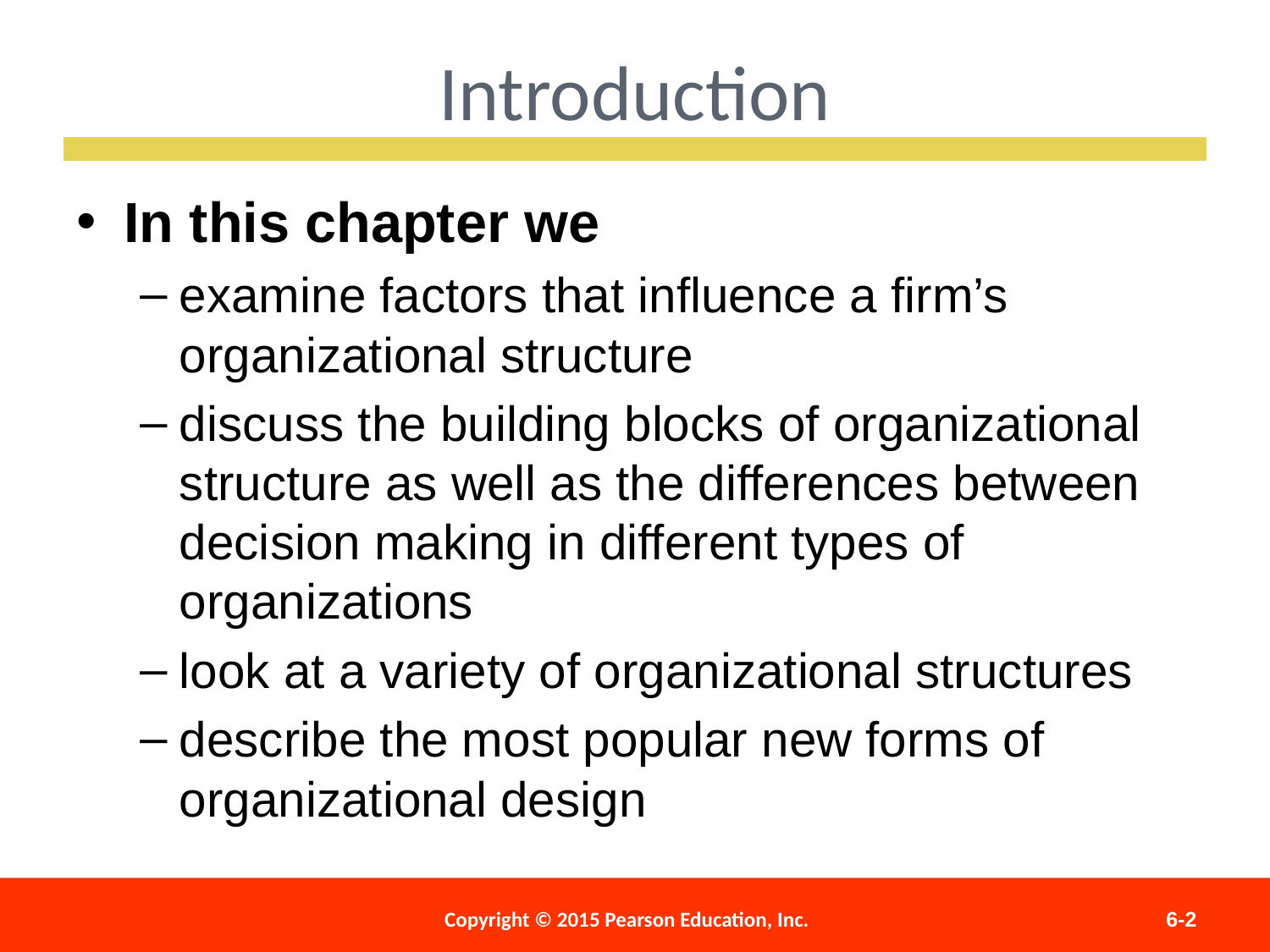

Introduction
In this chapter we
examine factors that influence a firm’s organizational structure
discuss the building blocks of organizational structure as well as the differences between decision making in different types of organizations
look at a variety of organizational structures
describe the most popular new forms of organizational design